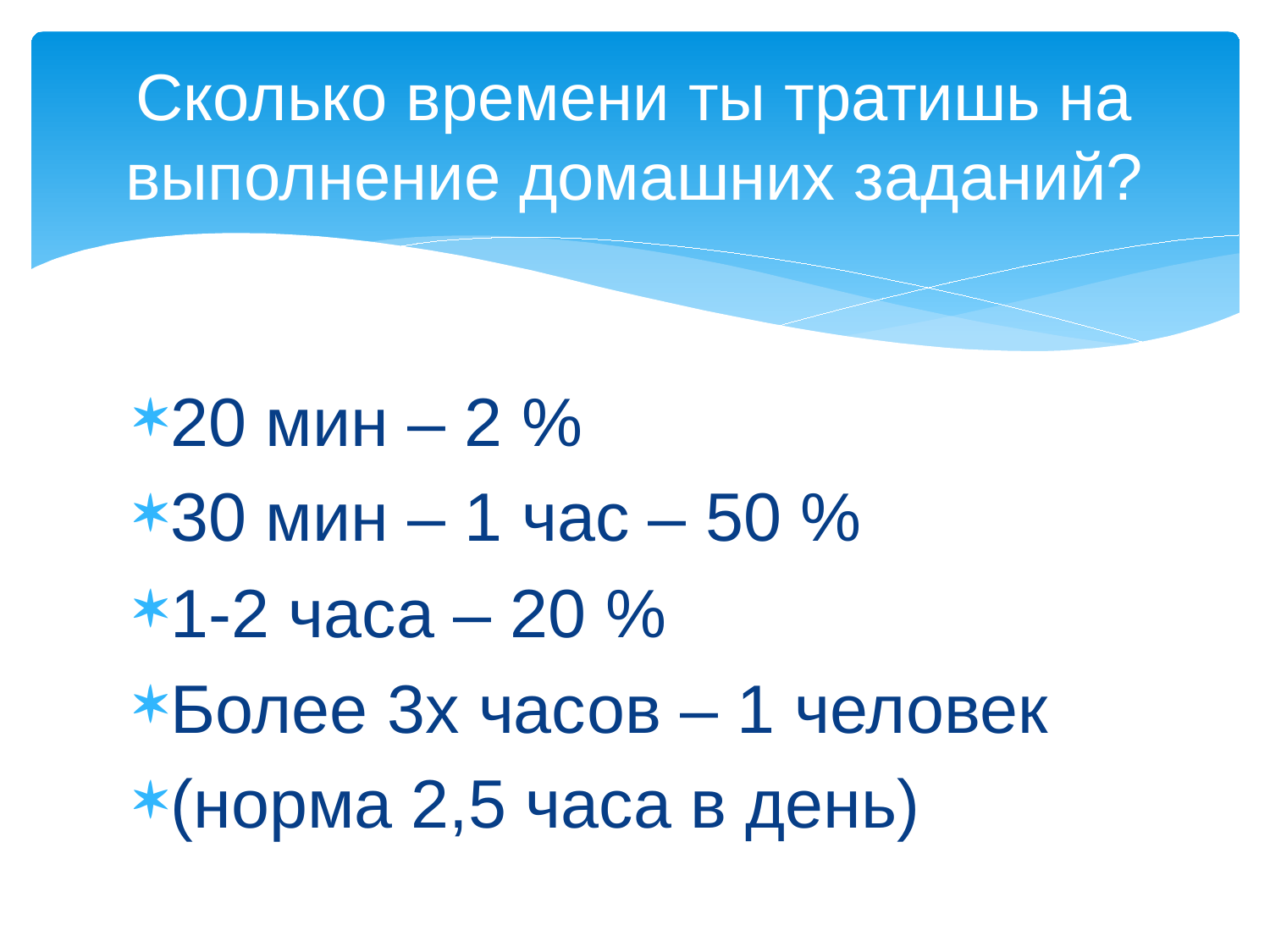

# Сколько времени ты тратишь на выполнение домашних заданий?
20 мин – 2 %
30 мин – 1 час – 50 %
1-2 часа – 20 %
Более 3х часов – 1 человек
(норма 2,5 часа в день)